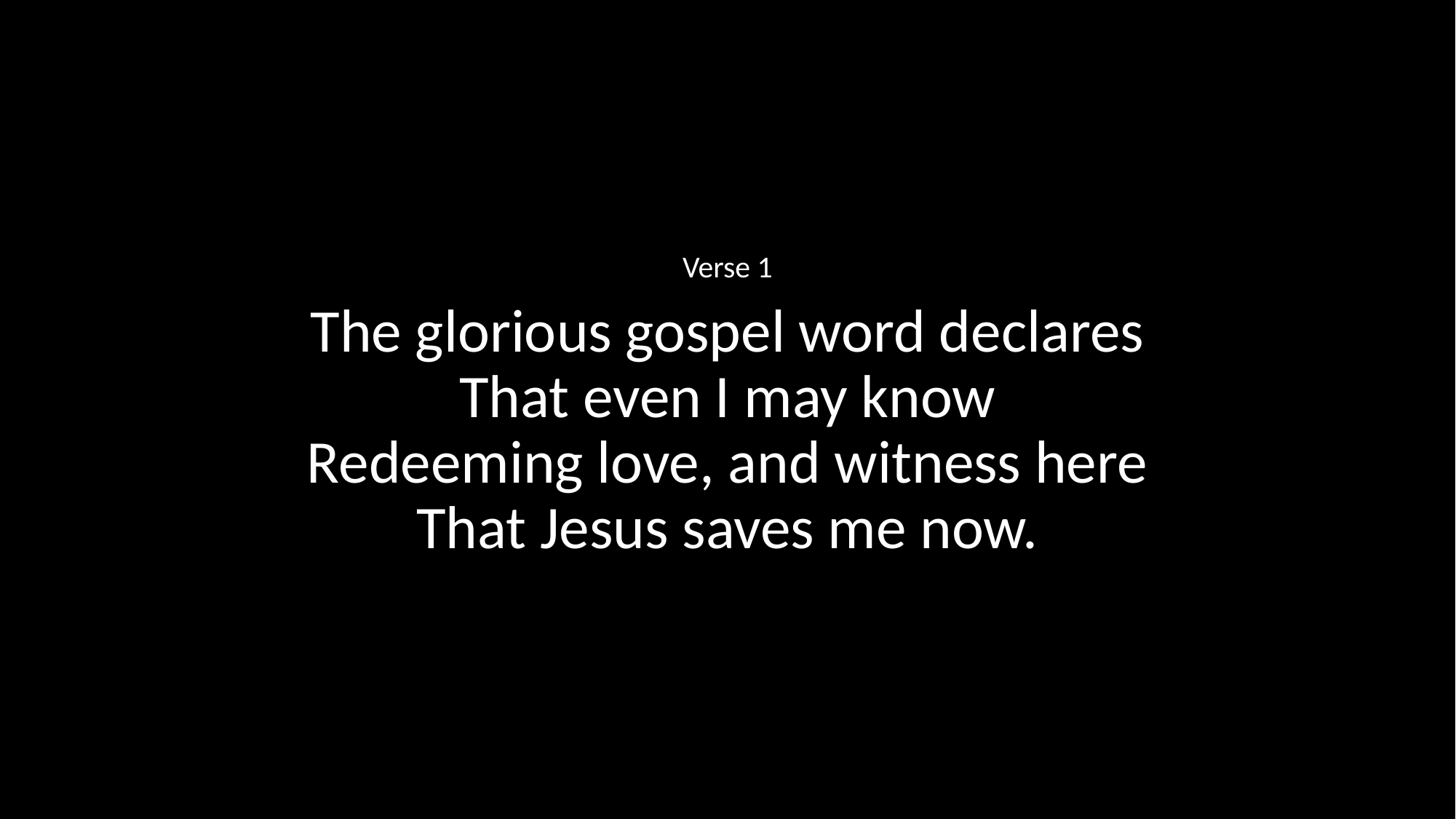

Verse 1
The glorious gospel word declares
That even I may know
Redeeming love, and witness here
That Jesus saves me now.